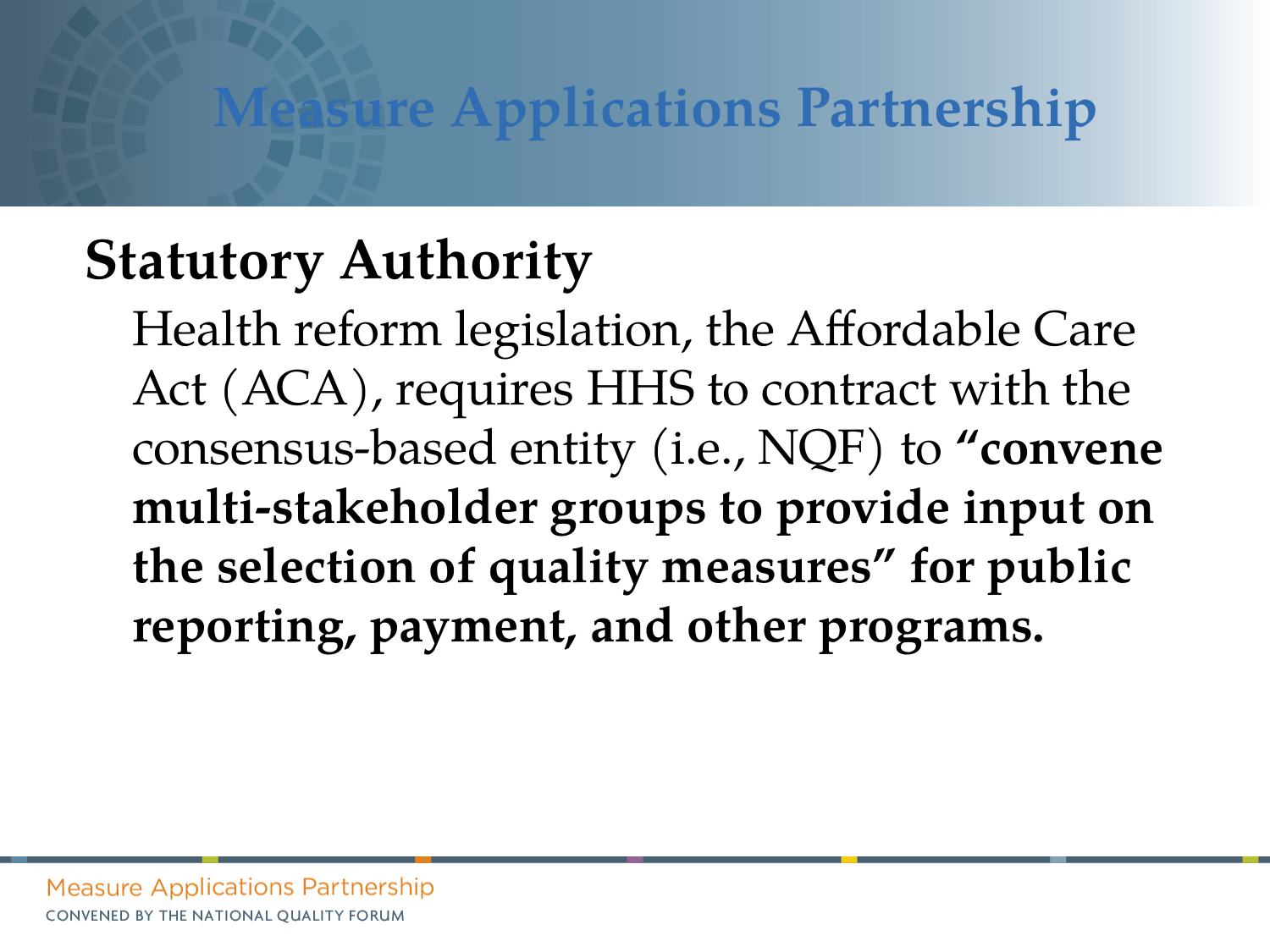

# Measure Applications Partnership
Statutory Authority

Health reform legislation, the Affordable Care Act (ACA), requires HHS to contract with the consensus-based entity (i.e., NQF) to “convene multi-stakeholder groups to provide input on the selection of quality measures” for public reporting, payment, and other programs.